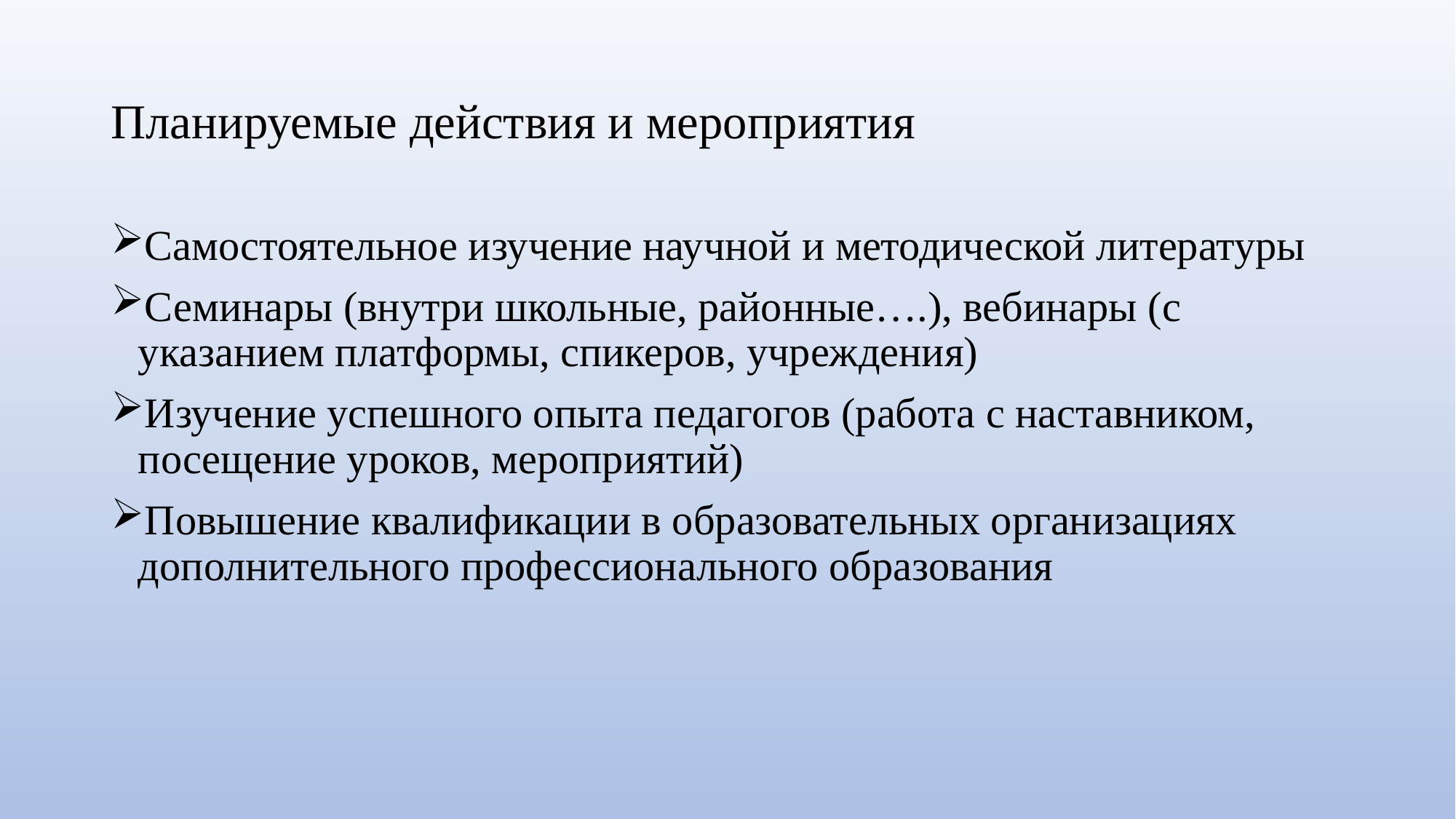

# Планируемые действия и мероприятия
Самостоятельное изучение научной и методической литературы
Семинары (внутри школьные, районные….), вебинары (с указанием платформы, спикеров, учреждения)
Изучение успешного опыта педагогов (работа с наставником, посещение уроков, мероприятий)
Повышение квалификации в образовательных организациях дополнительного профессионального образования